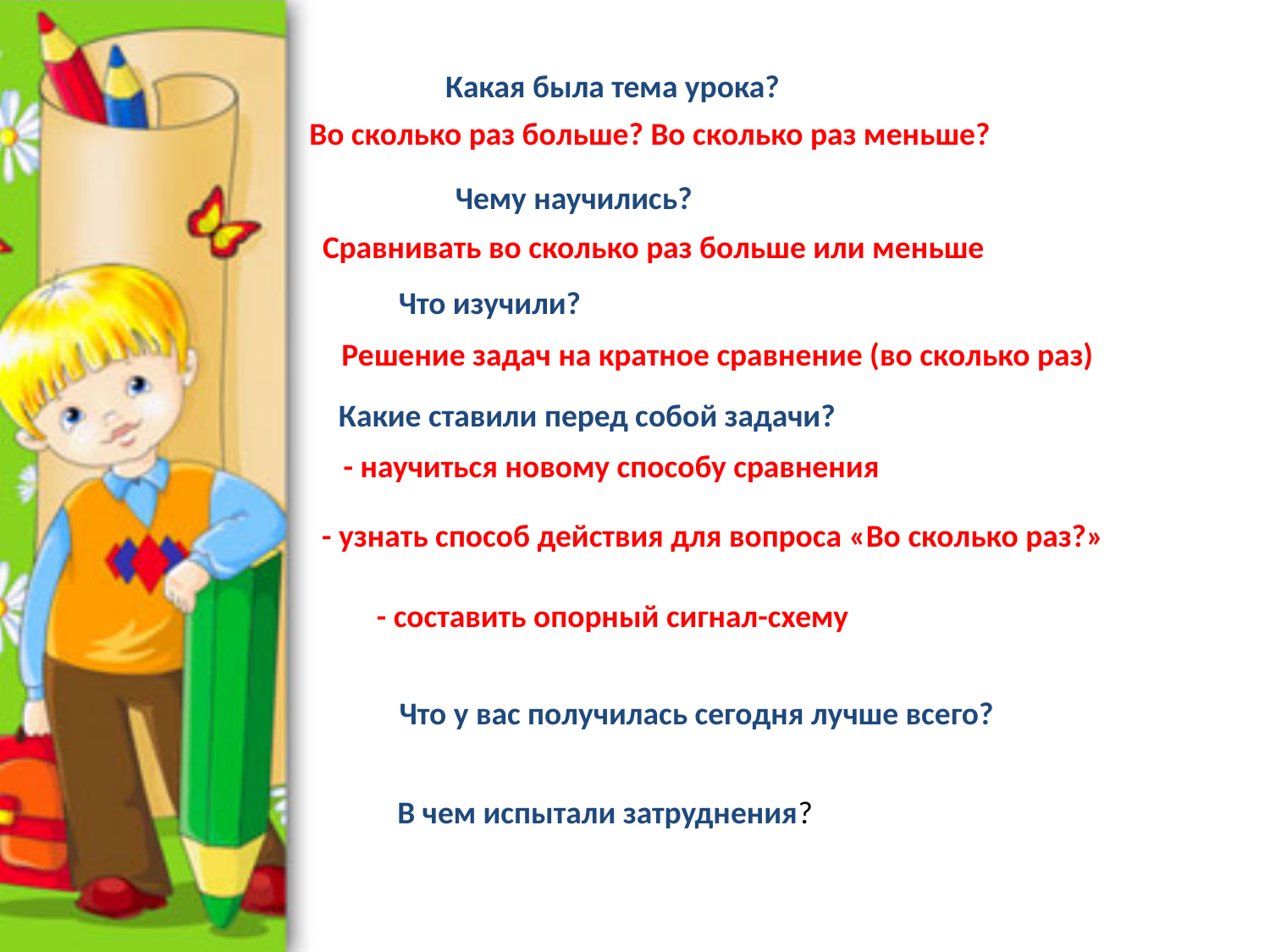

Какая была тема урока?
Во сколько раз больше? Во сколько раз меньше?
Чему научились?
Сравнивать во сколько раз больше или меньше
Что изучили?
Решение задач на кратное сравнение (во сколько раз)
Какие ставили перед собой задачи?
- научиться новому способу сравнения
- узнать способ действия для вопроса «Во сколько раз?»
- составить опорный сигнал-схему
Что у вас получилась сегодня лучше всего?
В чем испытали затруднения?